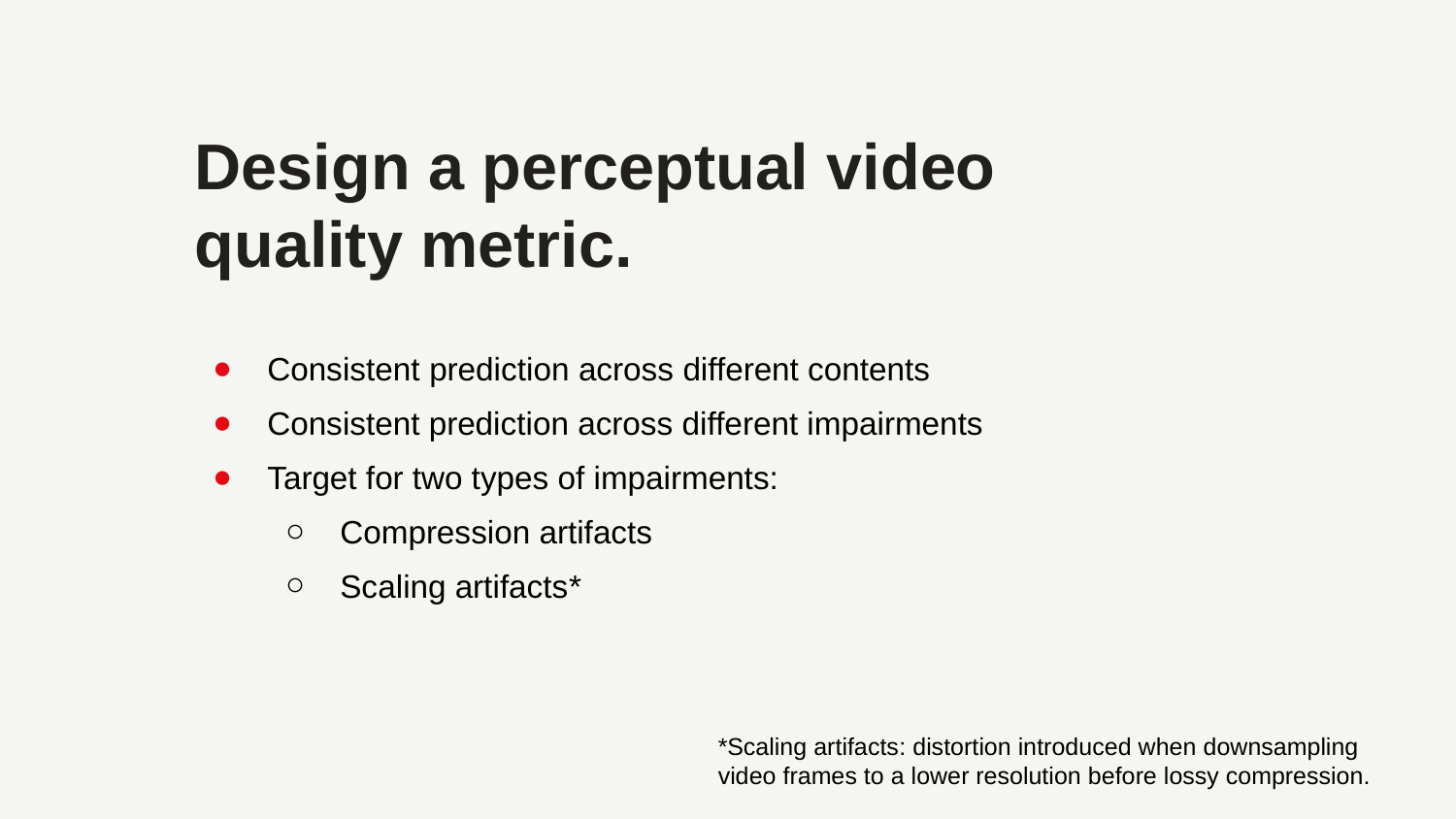

Design a perceptual video quality metric.
Consistent prediction across different contents
Consistent prediction across different impairments
Target for two types of impairments:
Compression artifacts
Scaling artifacts*

*Scaling artifacts: distortion introduced when downsampling video frames to a lower resolution before lossy compression.